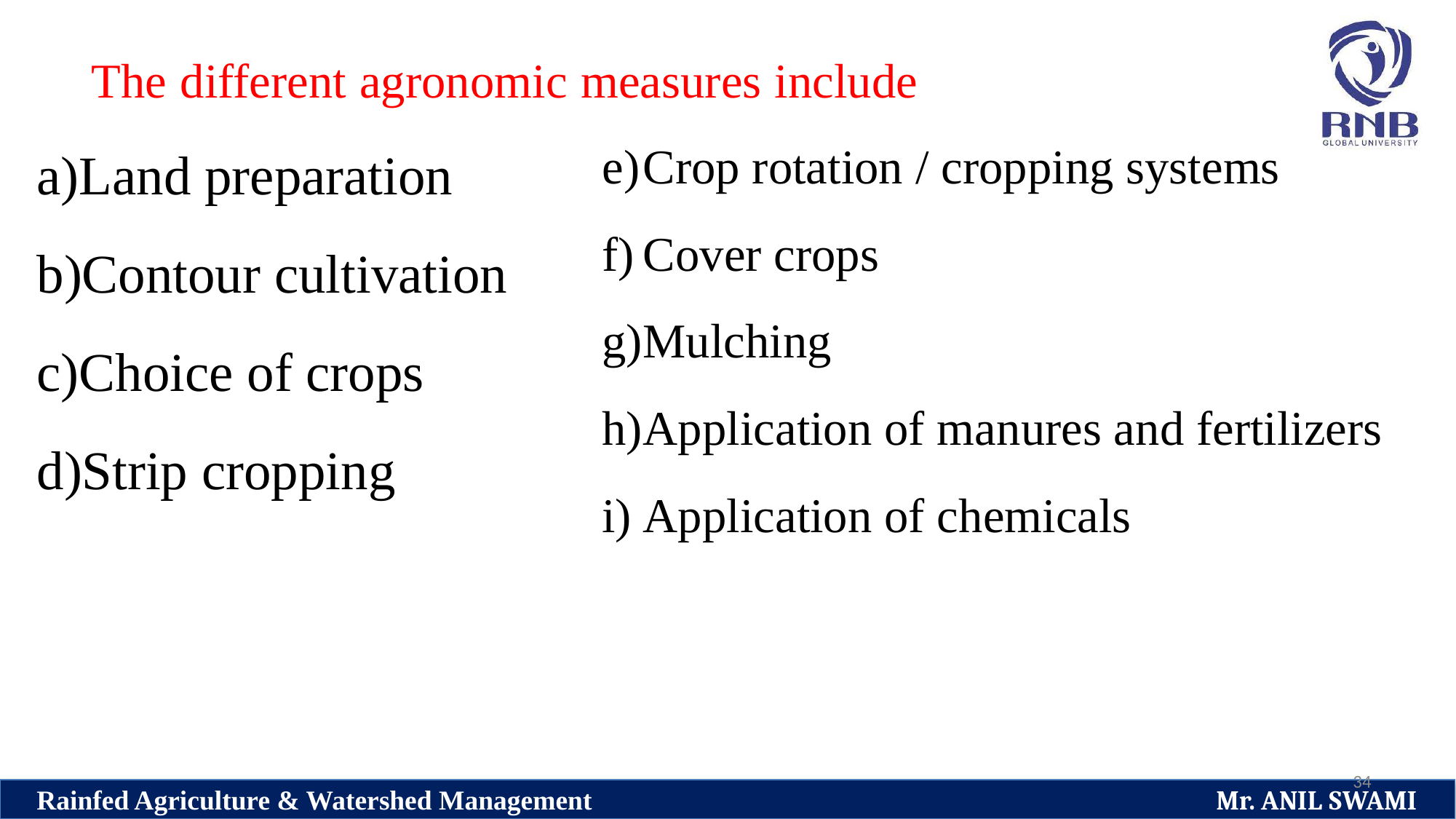

The different agronomic measures include
Land preparation
Contour cultivation
Choice of crops
Strip cropping
Crop rotation / cropping systems
Cover crops
Mulching
Application of manures and fertilizers
Application of chemicals
34